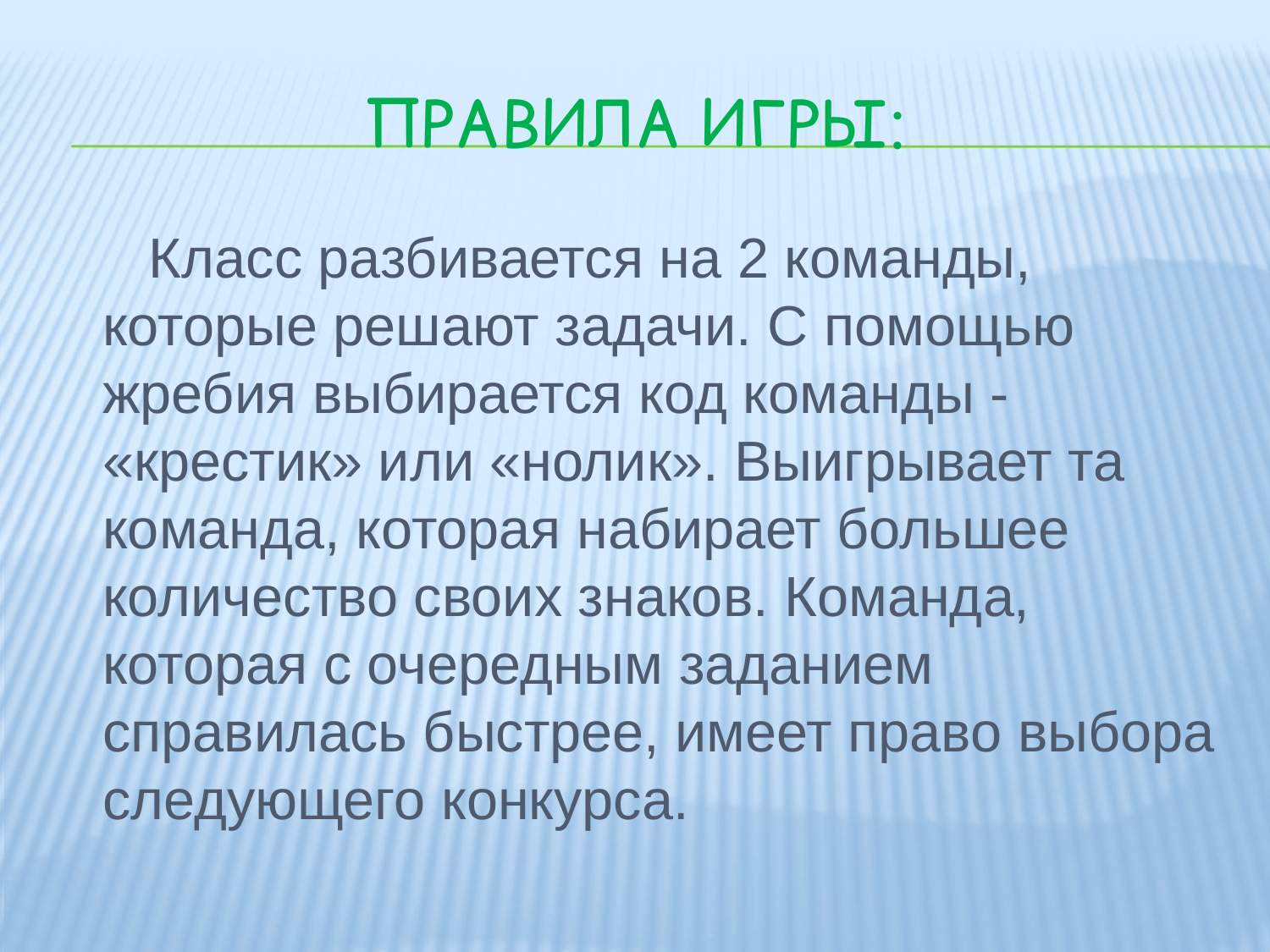

# Правила игры:
      Класс разбивается на 2 команды, которые решают задачи. С помощью жребия выбирается код команды - «крестик» или «нолик». Выигрывает та команда, которая набирает большее количество своих знаков. Команда, которая с очередным заданием справилась быстрее, имеет право выбора следующего конкурса.